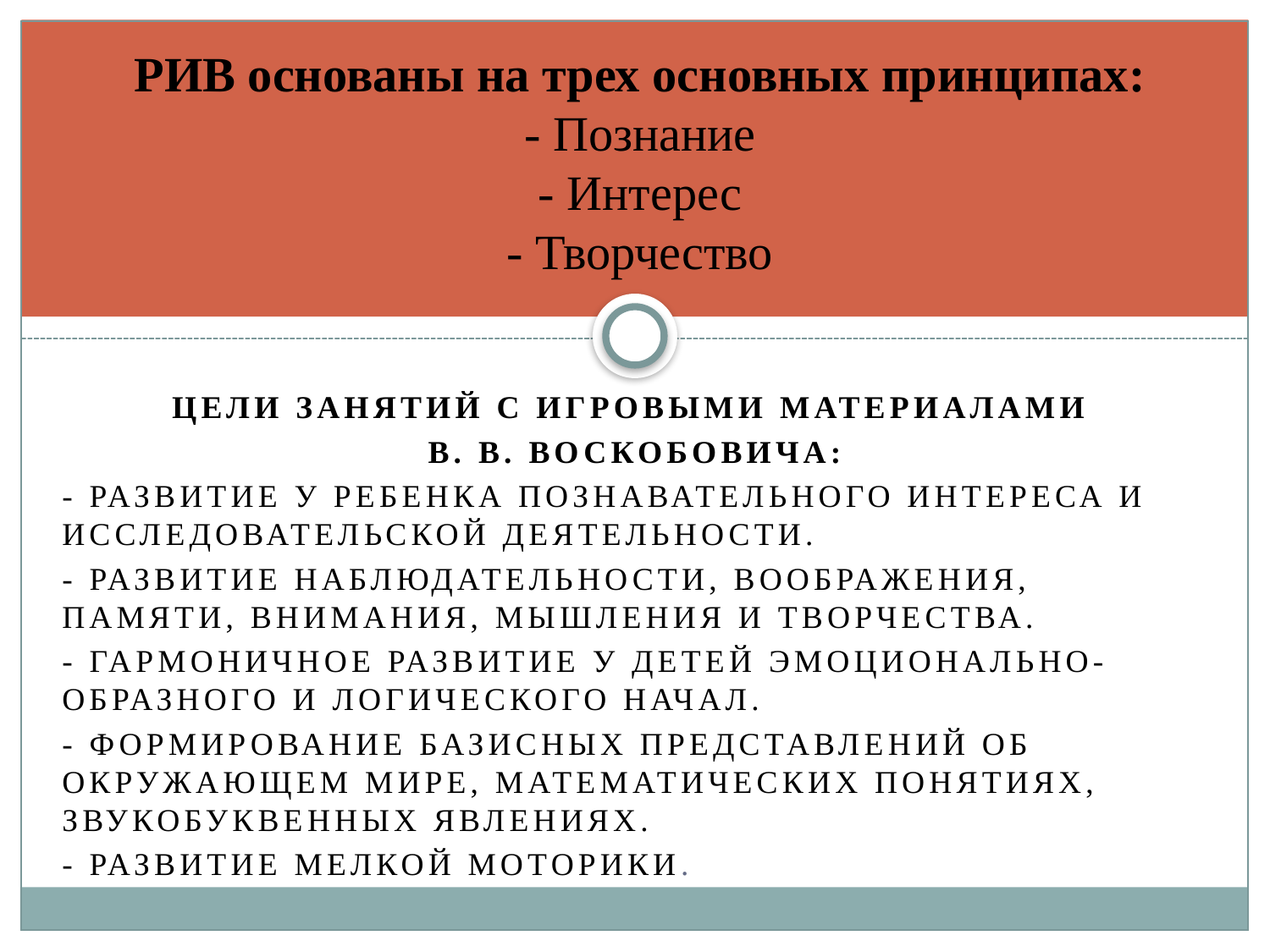

# РИВ основаны на трех основных принципах: - Познание - Интерес - Творчество
Цели занятий с игровыми материалами
В. В. Воскобовича:
- Развитие у ребенка познавательного интереса и исследовательской деятельности.
- Развитие наблюдательности, воображения, памяти, внимания, мышления и творчества.
- Гармоничное развитие у детей эмоционально-образного и логического начал.
- Формирование базисных представлений об окружающем мире, математических понятиях, звукобуквенных явлениях.
- Развитие мелкой моторики.